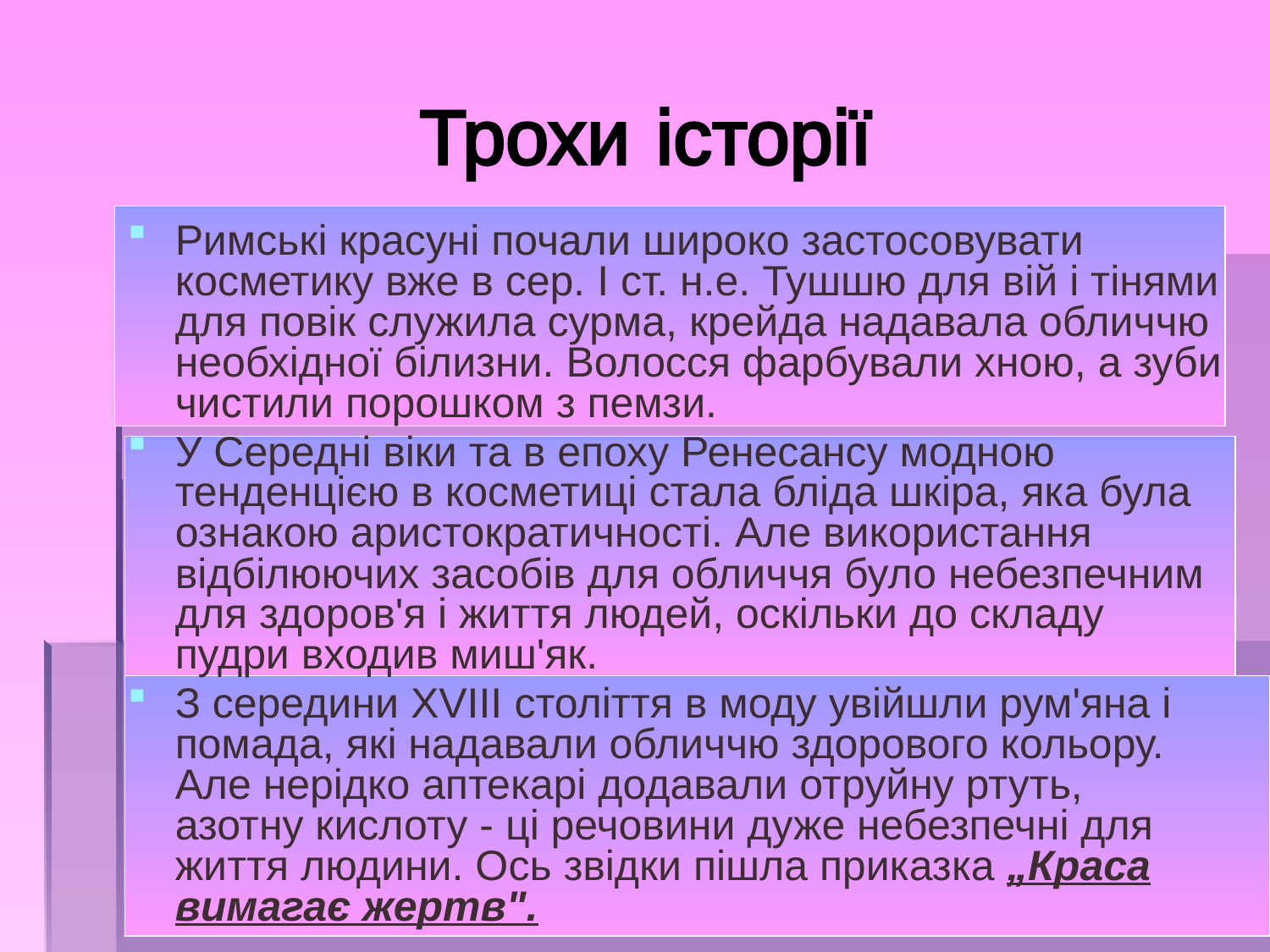

# Трохи історії

Римські красуні почали широко застосовувати косметику вже в сер. І ст. н.е. Тушшю для вій і тінями для повік служила сурма, крейда надавала обличчю необхідної білизни. Волосся фарбували хною, а зуби чистили порошком з пемзи.
У Середні віки та в епоху Ренесансу модною тенденцією в косметиці стала бліда шкіра, яка була ознакою аристократичності. Але використання відбілюючих засобів для обличчя було небезпечним для здоров'я і життя людей, оскільки до складу пудри входив миш'як.
З середини XVIII століття в моду увійшли рум'яна і помада, які надавали обличчю здорового кольору. Але нерідко аптекарі додавали отруйну ртуть, азотну кислоту - ці речовини дуже небезпечні для життя людини. Ось звідки пішла приказка „Краса вимагає жертв".